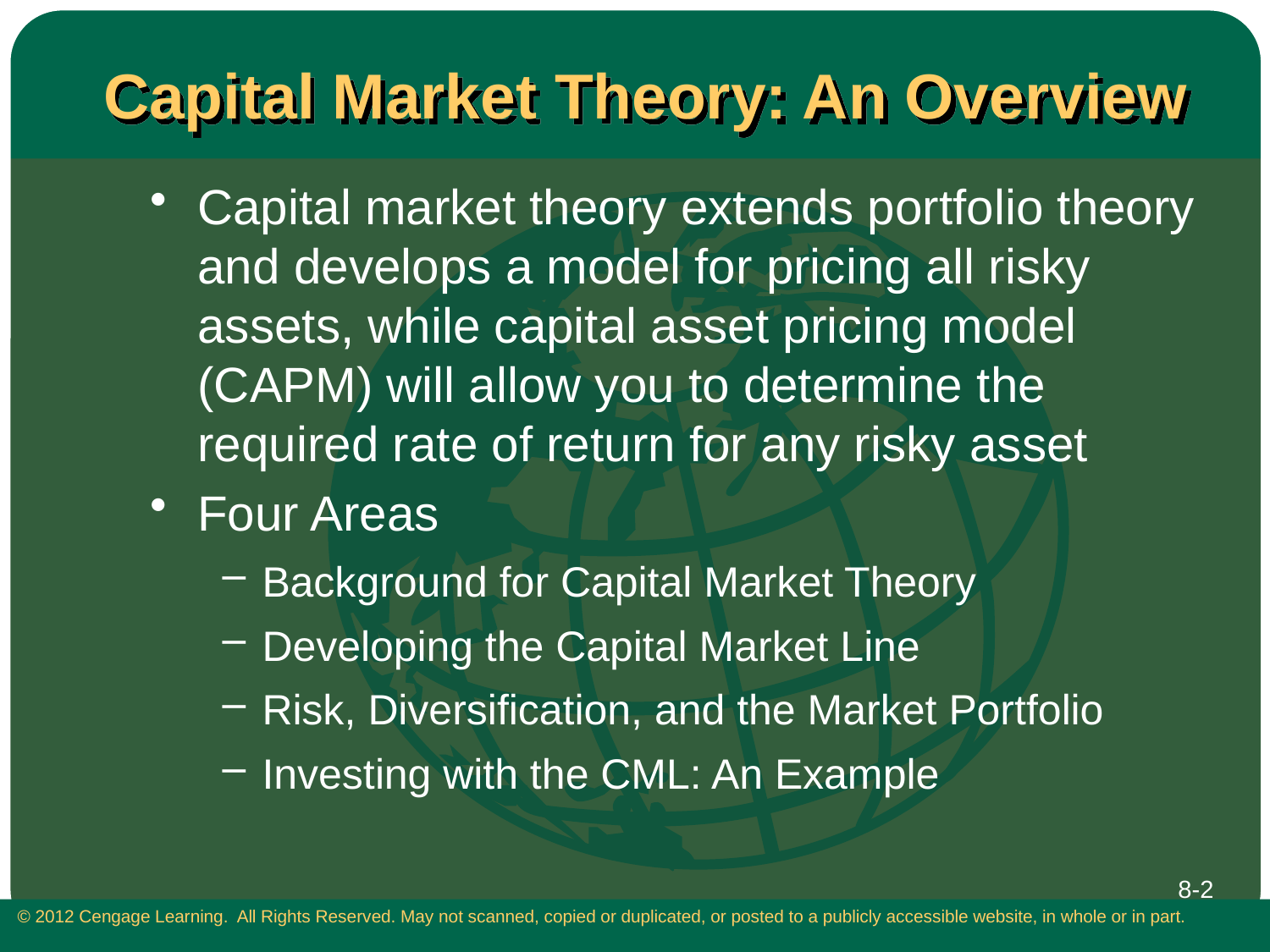

# Capital Market Theory: An Overview
Capital market theory extends portfolio theory and develops a model for pricing all risky assets, while capital asset pricing model (CAPM) will allow you to determine the required rate of return for any risky asset
Four Areas
Background for Capital Market Theory
Developing the Capital Market Line
Risk, Diversification, and the Market Portfolio
Investing with the CML: An Example
8-2
 © 2012 Cengage Learning.  All Rights Reserved. May not scanned, copied or duplicated, or posted to a publicly accessible website, in whole or in part.